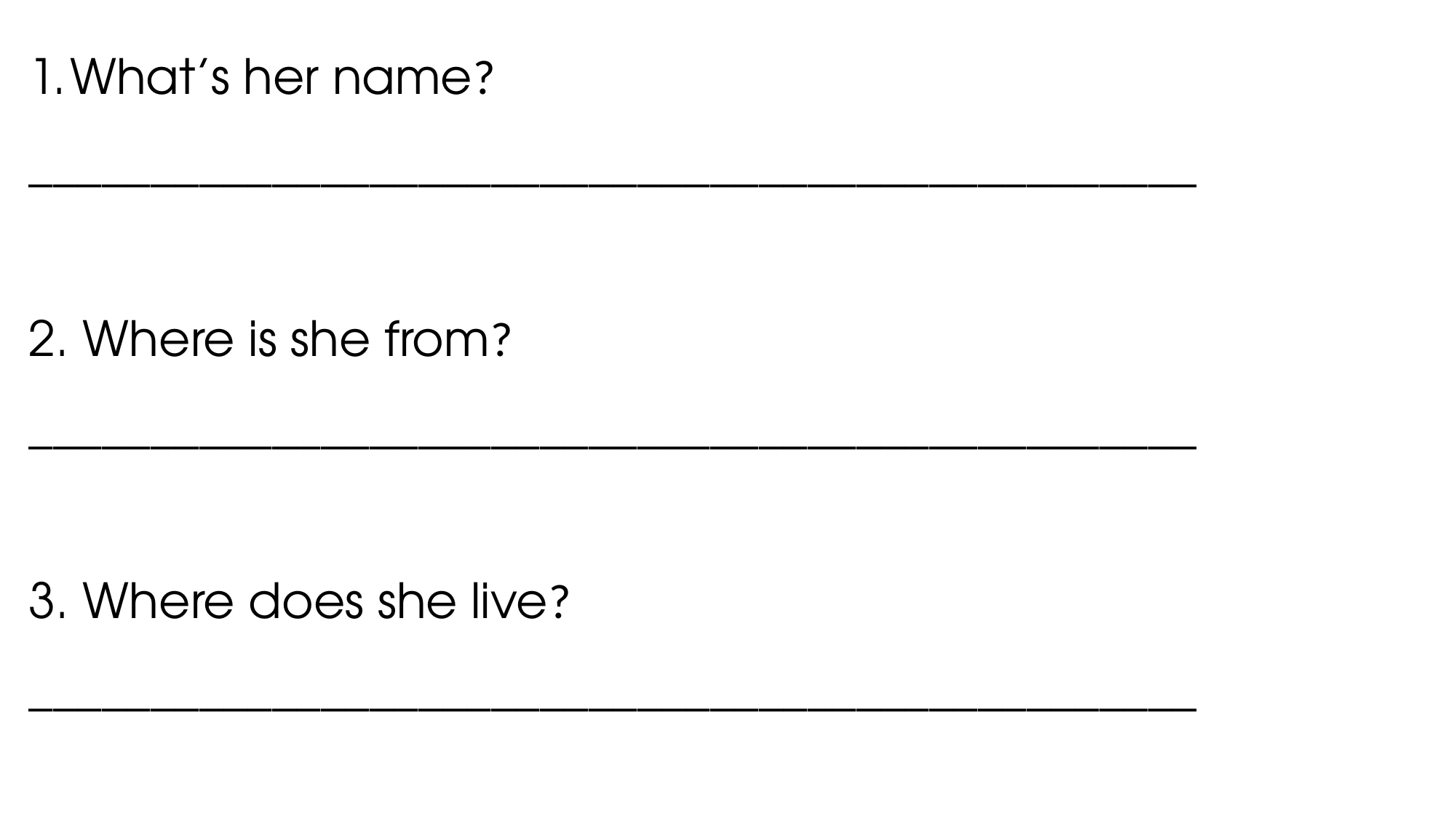

What’s her name?
________________________________________________

2. Where is she from?
________________________________________________

3. Where does she live?
________________________________________________